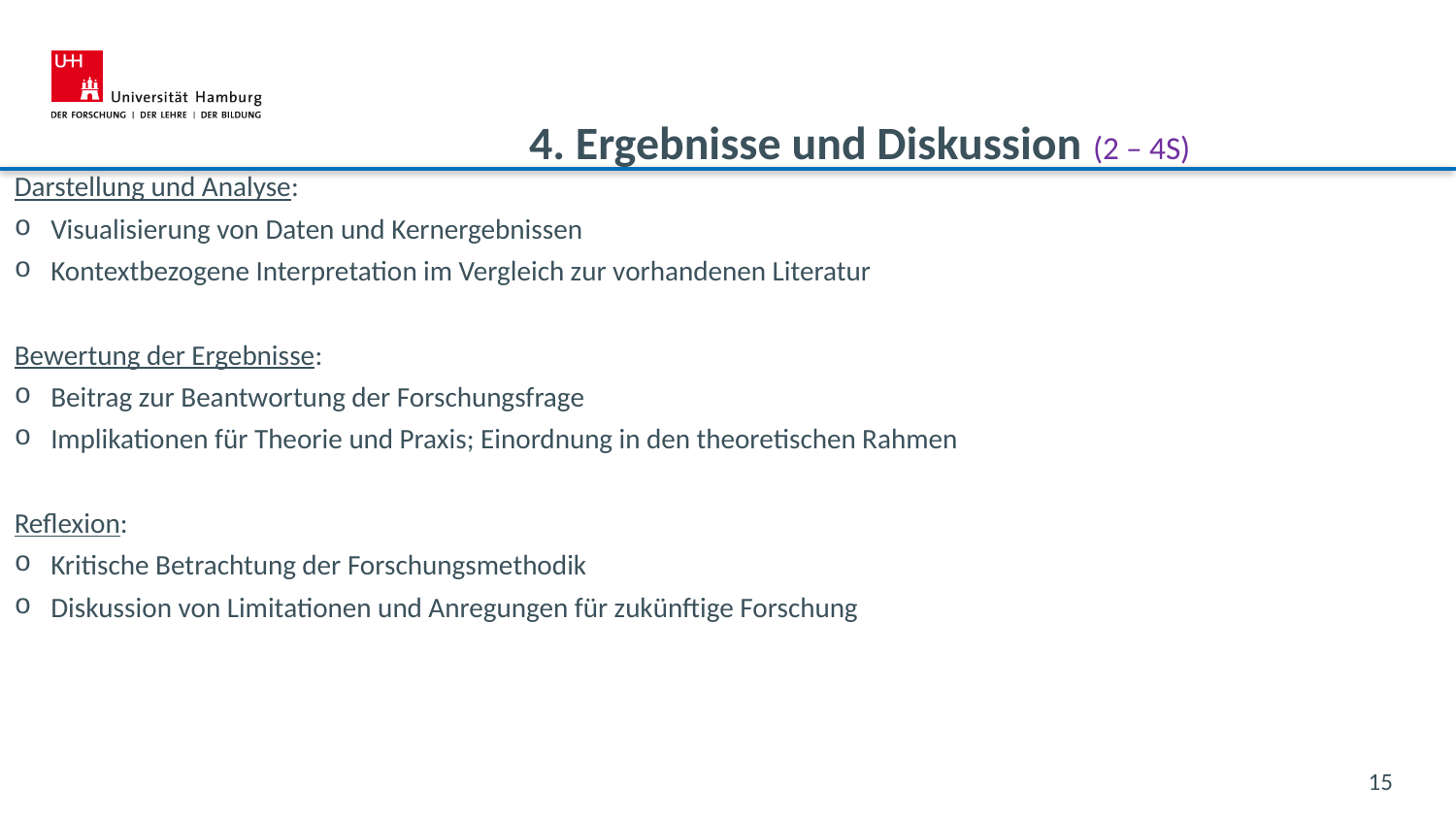

4. Ergebnisse und Diskussion (2 – 4S)
Darstellung und Analyse:
Visualisierung von Daten und Kernergebnissen
Kontextbezogene Interpretation im Vergleich zur vorhandenen Literatur

Bewertung der Ergebnisse:
Beitrag zur Beantwortung der Forschungsfrage
Implikationen für Theorie und Praxis; Einordnung in den theoretischen Rahmen

Reflexion:
Kritische Betrachtung der Forschungsmethodik
Diskussion von Limitationen und Anregungen für zukünftige Forschung
15